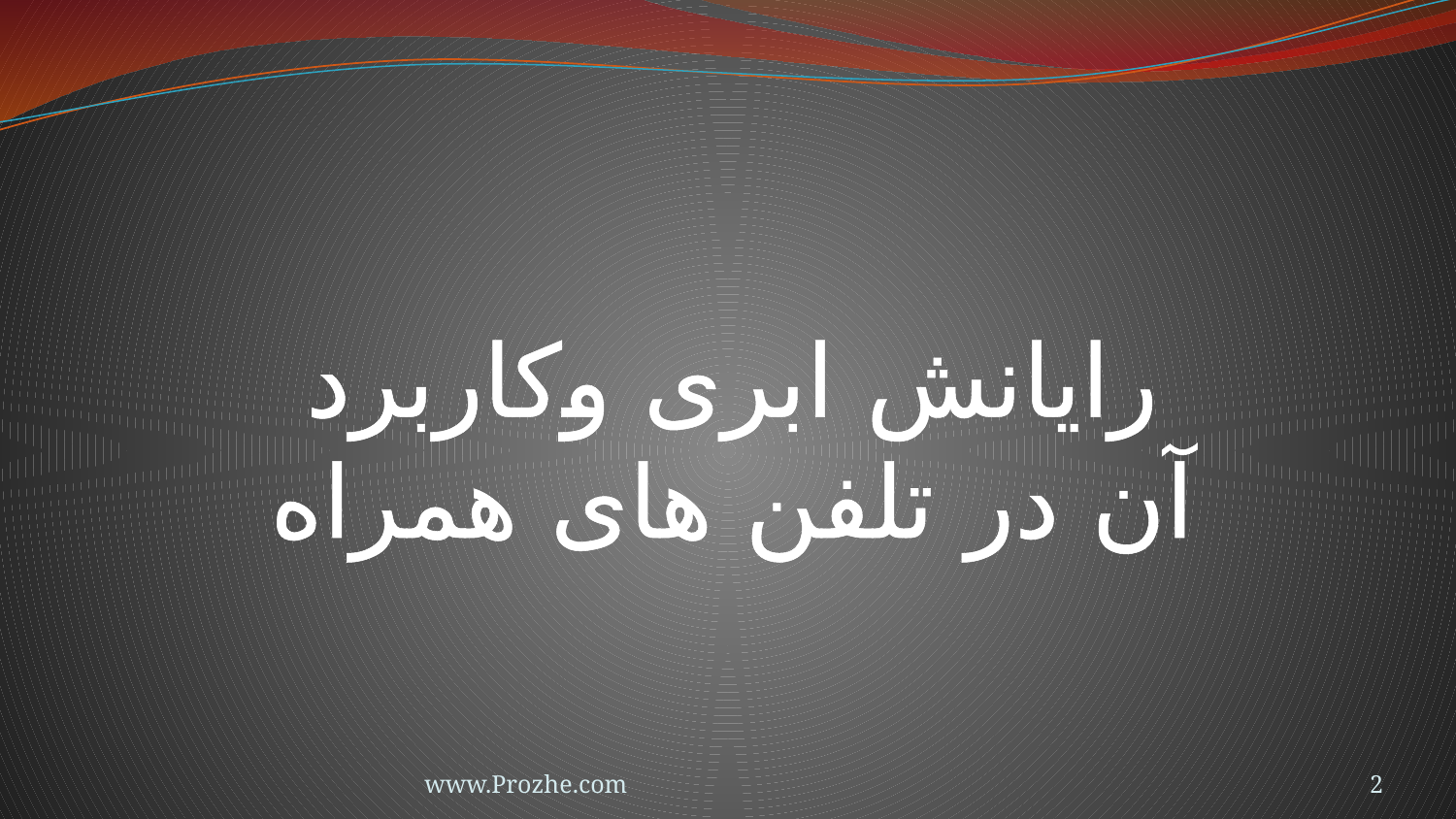

# رایانش ابری وکاربرد آن در تلفن های همراه
www.Prozhe.com
2